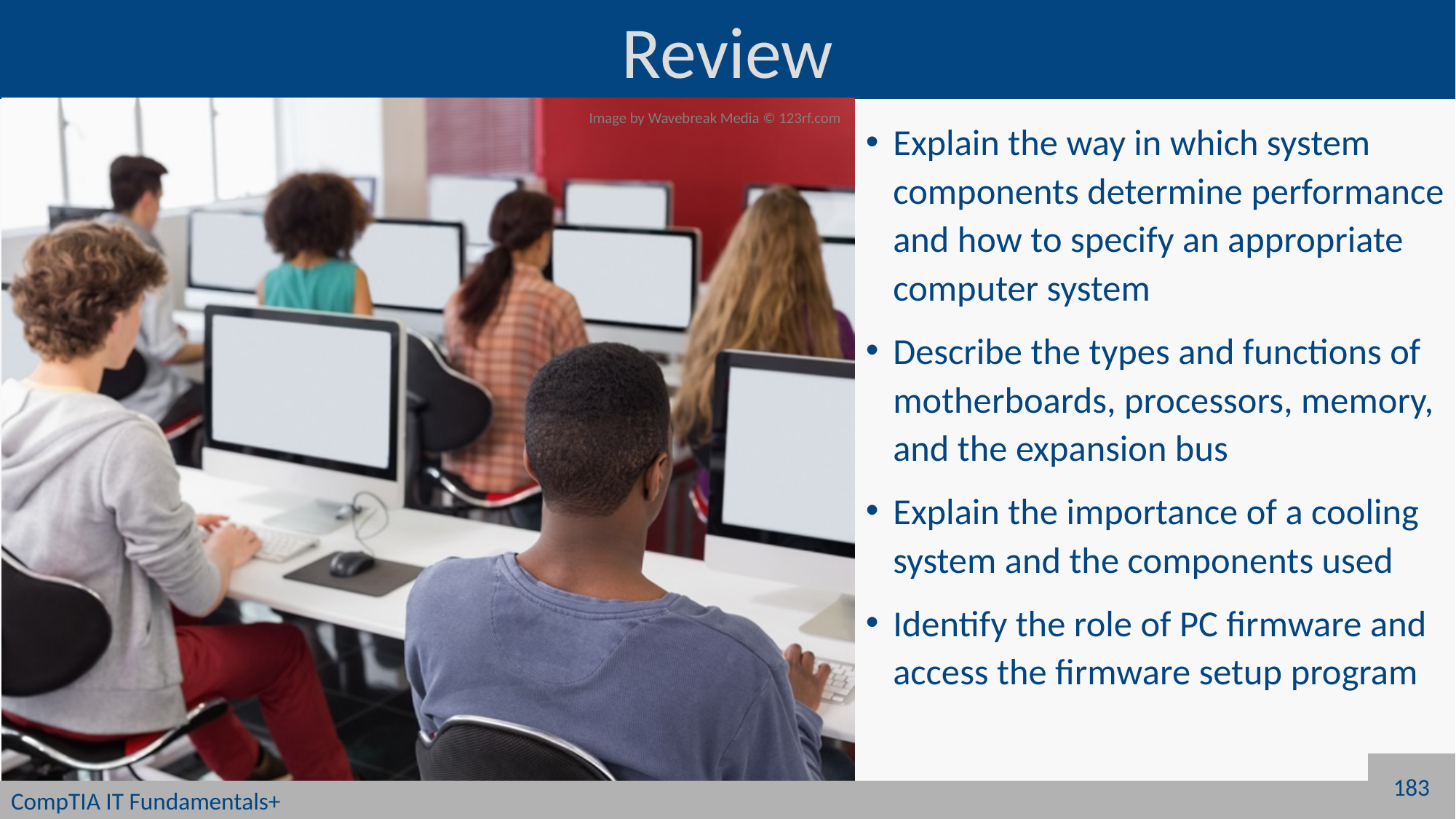

Explain the way in which system components determine performance and how to specify an appropriate computer system
Describe the types and functions of motherboards, processors, memory, and the expansion bus
Explain the importance of a cooling system and the components used
Identify the role of PC firmware and access the firmware setup program
183
CompTIA IT Fundamentals+